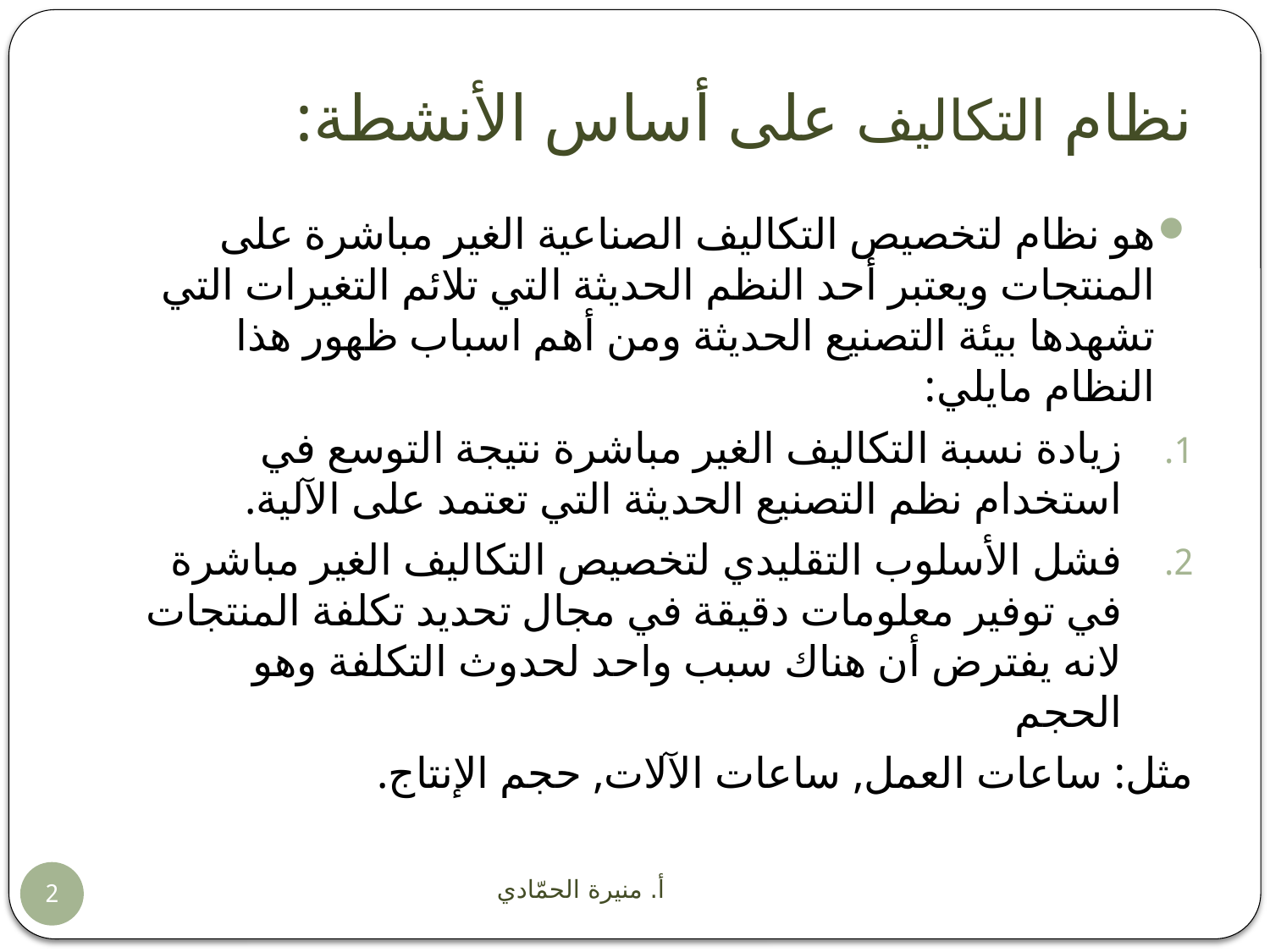

# نظام التكاليف على أساس الأنشطة:
هو نظام لتخصيص التكاليف الصناعية الغير مباشرة على المنتجات ويعتبر أحد النظم الحديثة التي تلائم التغيرات التي تشهدها بيئة التصنيع الحديثة ومن أهم اسباب ظهور هذا النظام مايلي:
زيادة نسبة التكاليف الغير مباشرة نتيجة التوسع في استخدام نظم التصنيع الحديثة التي تعتمد على الآلية.
فشل الأسلوب التقليدي لتخصيص التكاليف الغير مباشرة في توفير معلومات دقيقة في مجال تحديد تكلفة المنتجات لانه يفترض أن هناك سبب واحد لحدوث التكلفة وهو الحجم
مثل: ساعات العمل, ساعات الآلات, حجم الإنتاج.

أ. منيرة الحمّادي
2